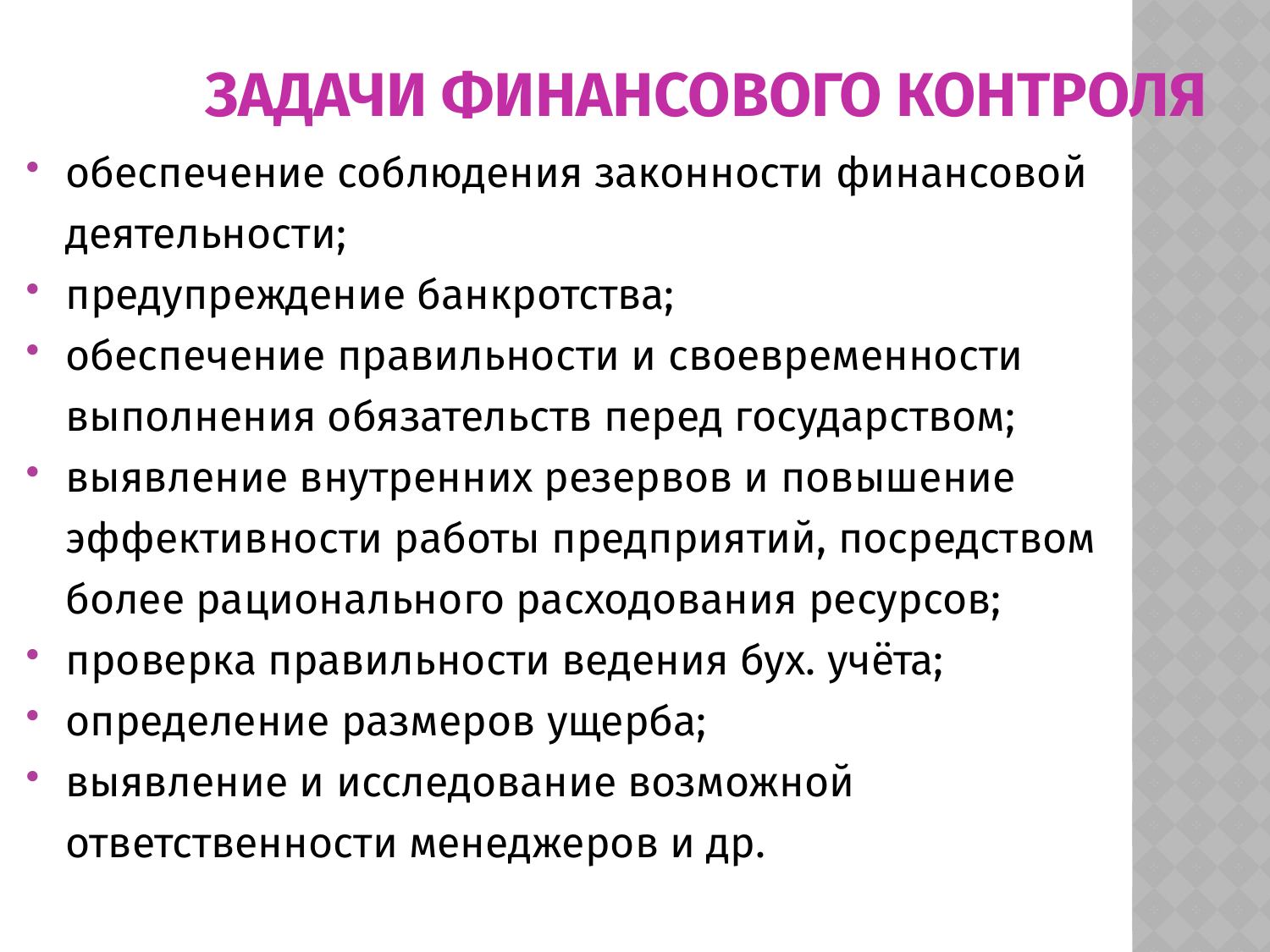

# Задачи финансового контроля
обеспечение соблюдения законности финансовой деятельности;
предупреждение банкротства;
обеспечение правильности и своевременности выполнения обязательств перед государством;
выявление внутренних резервов и повышение эффективности работы предприятий, посредством более рационального расходования ресурсов;
проверка правильности ведения бух. учёта;
определение размеров ущерба;
выявление и исследование возможной ответственности менеджеров и др.